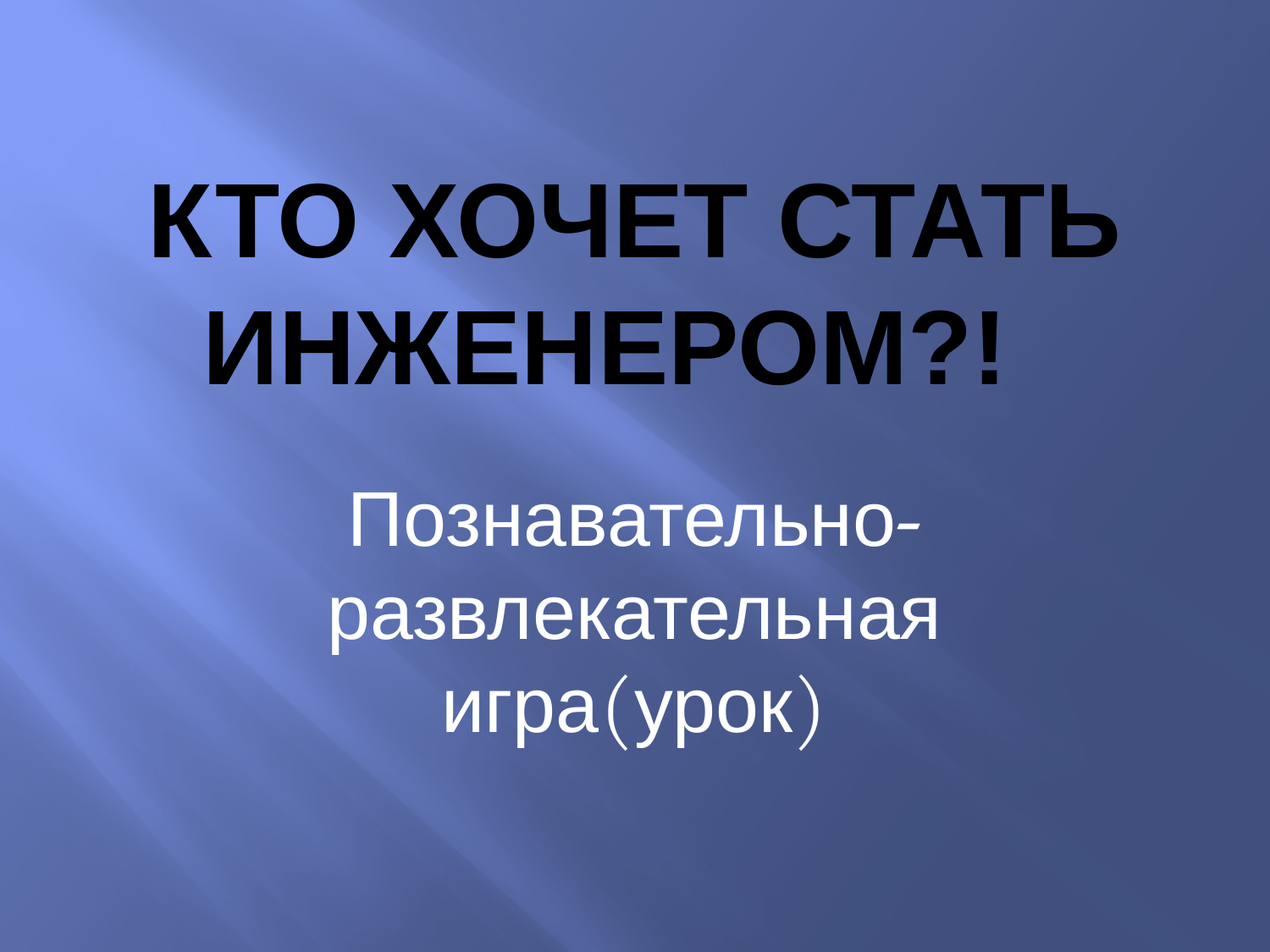

# Кто хочет стать инженером?!
Познавательно-развлекательная игра(урок)